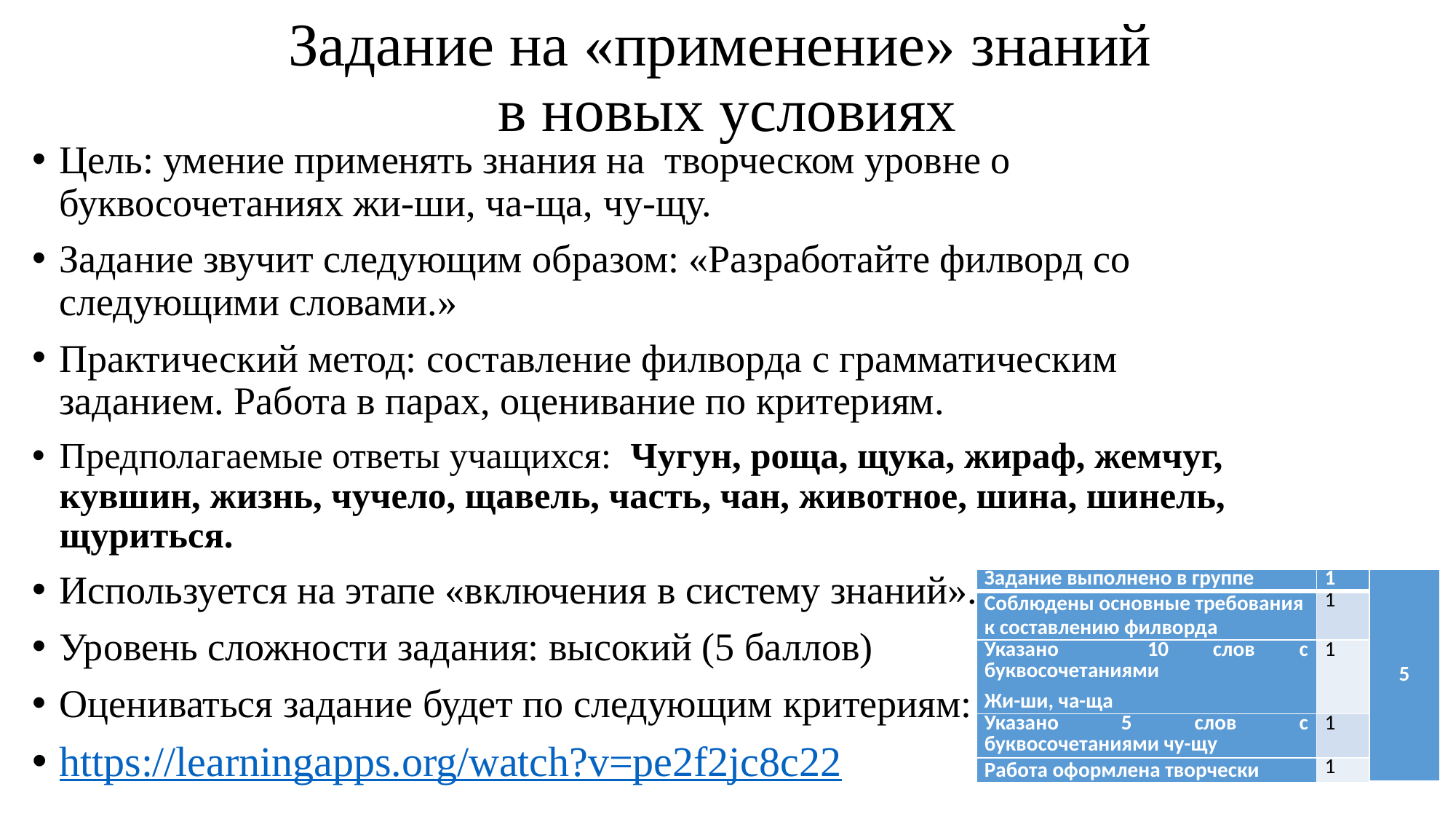

# Задание на «применение» знаний в новых условиях
Цель: умение применять знания на  творческом уровне о буквосочетаниях жи-ши, ча-ща, чу-щу.
Задание звучит следующим образом: «Разработайте филворд со следующими словами.»
Практический метод: составление филворда с грамматическим заданием. Работа в парах, оценивание по критериям.
Предполагаемые ответы учащихся:  Чугун, роща, щука, жираф, жемчуг, кувшин, жизнь, чучело, щавель, часть, чан, животное, шина, шинель, щуриться.
Используется на этапе «включения в систему знаний».
Уровень сложности задания: высокий (5 баллов)
Оцениваться задание будет по следующим критериям:
https://learningapps.org/watch?v=pe2f2jc8c22

| Задание выполнено в группе | 1 | 5 |
| --- | --- | --- |
| Соблюдены основные требования к составлению филворда | 1 |  |
| Указано 10 слов с буквосочетаниями Жи-ши, ча-ща | 1 |  |
| Указано 5 слов с буквосочетаниями чу-щу | 1 |  |
| Работа оформлена творчески | 1 |  |